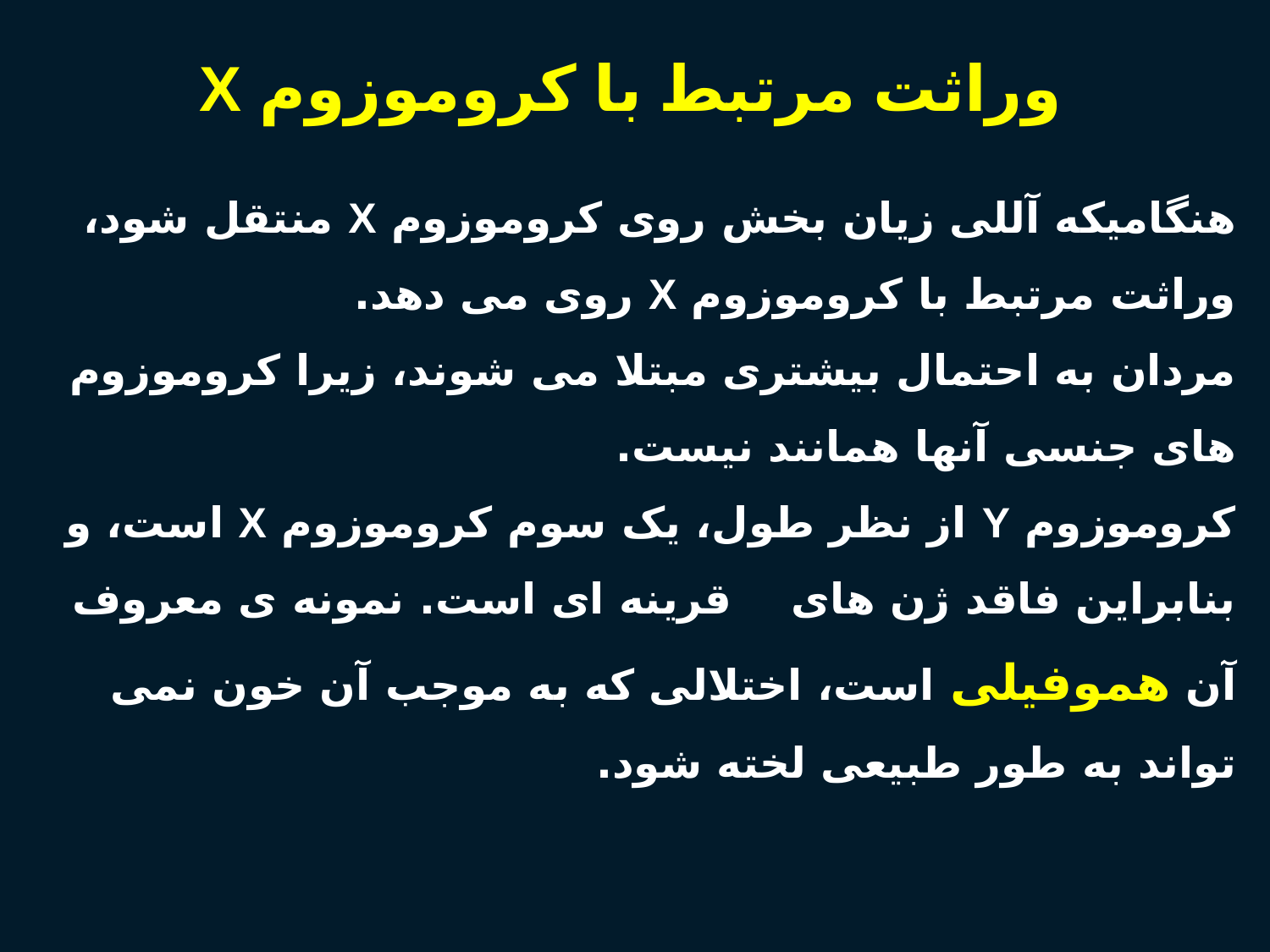

# وراثت مرتبط با کروموزوم X
هنگامیکه آللی زیان بخش روی کروموزوم X منتقل شود، وراثت مرتبط با کروموزوم X روی می دهد.
مردان به احتمال بیشتری مبتلا می شوند، زیرا کروموزوم های جنسی آنها همانند نیست.
کروموزوم Y از نظر طول، یک سوم کروموزوم X است، و بنابراین فاقد ژن های    قرینه ای است. نمونه ی معروف آن هموفیلی است، اختلالی که به موجب آن خون نمی تواند به طور طبیعی لخته شود.
11